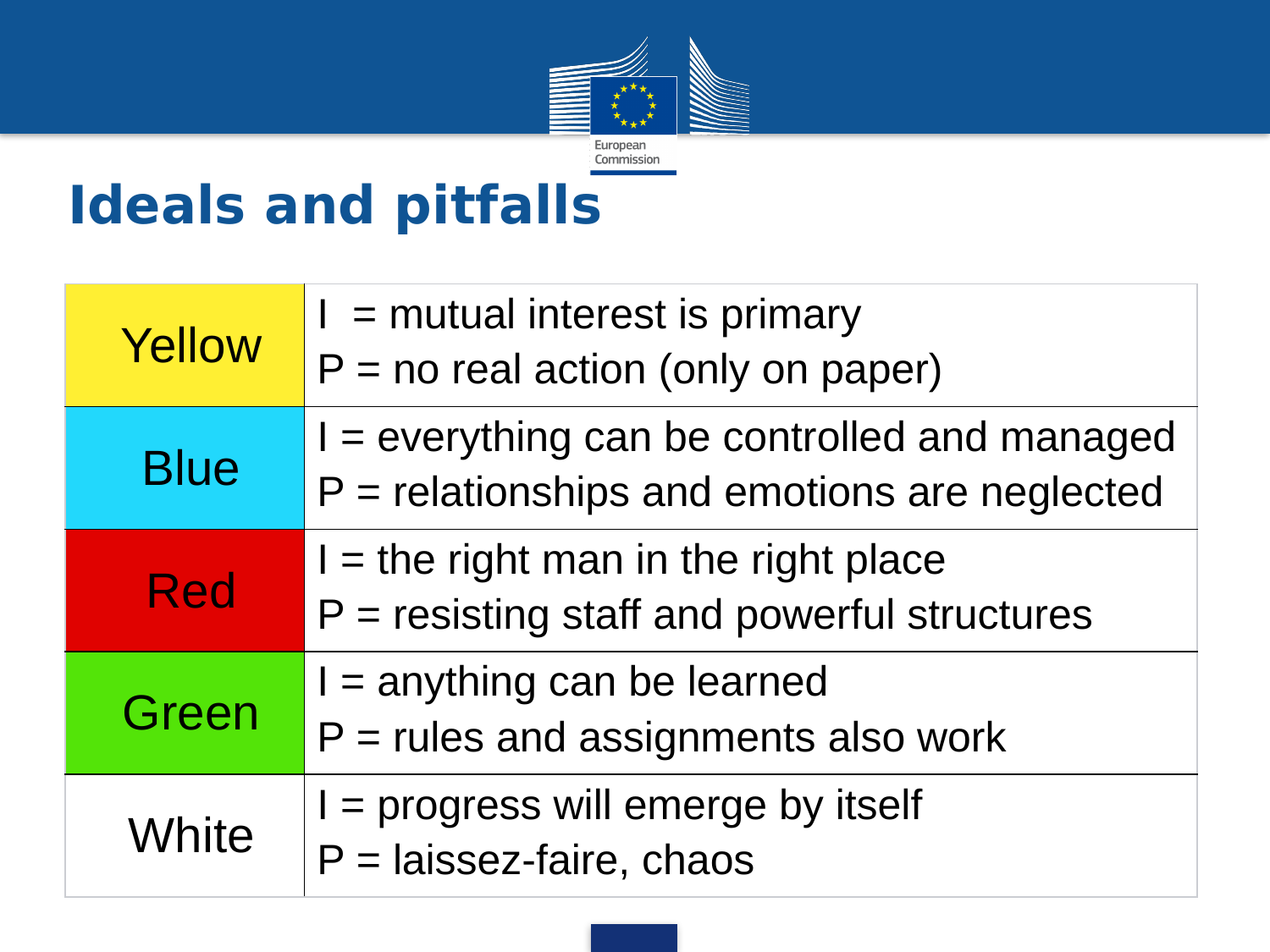

# Ideals and pitfalls
| Yellow | I = mutual interest is primary P = no real action (only on paper) |
| --- | --- |
| Blue | I = everything can be controlled and managed P = relationships and emotions are neglected |
| Red | I = the right man in the right place P = resisting staff and powerful structures |
| Green | I = anything can be learned P = rules and assignments also work |
| White | I = progress will emerge by itself P = laissez-faire, chaos |